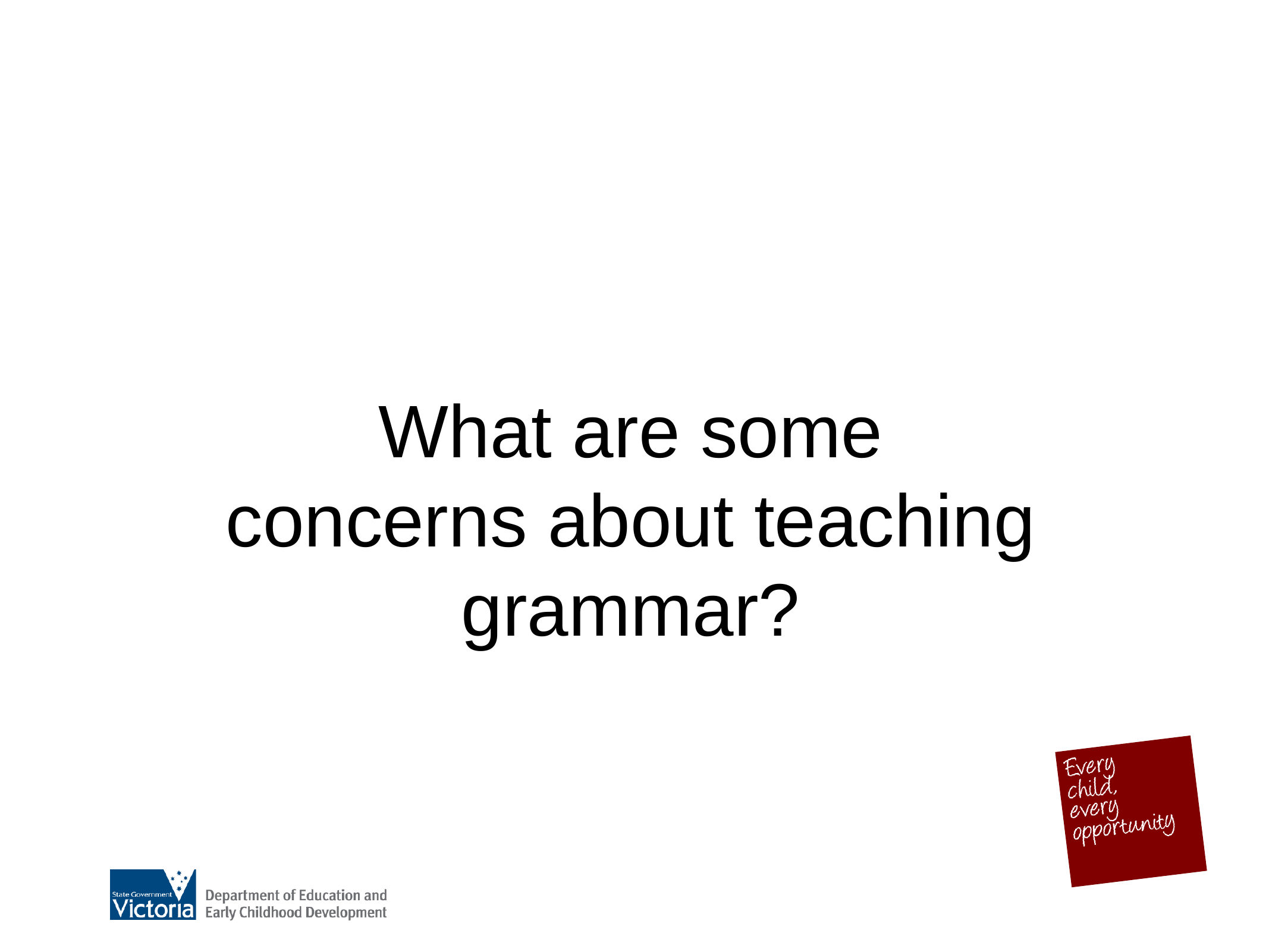

#

What are some concerns about teaching grammar?